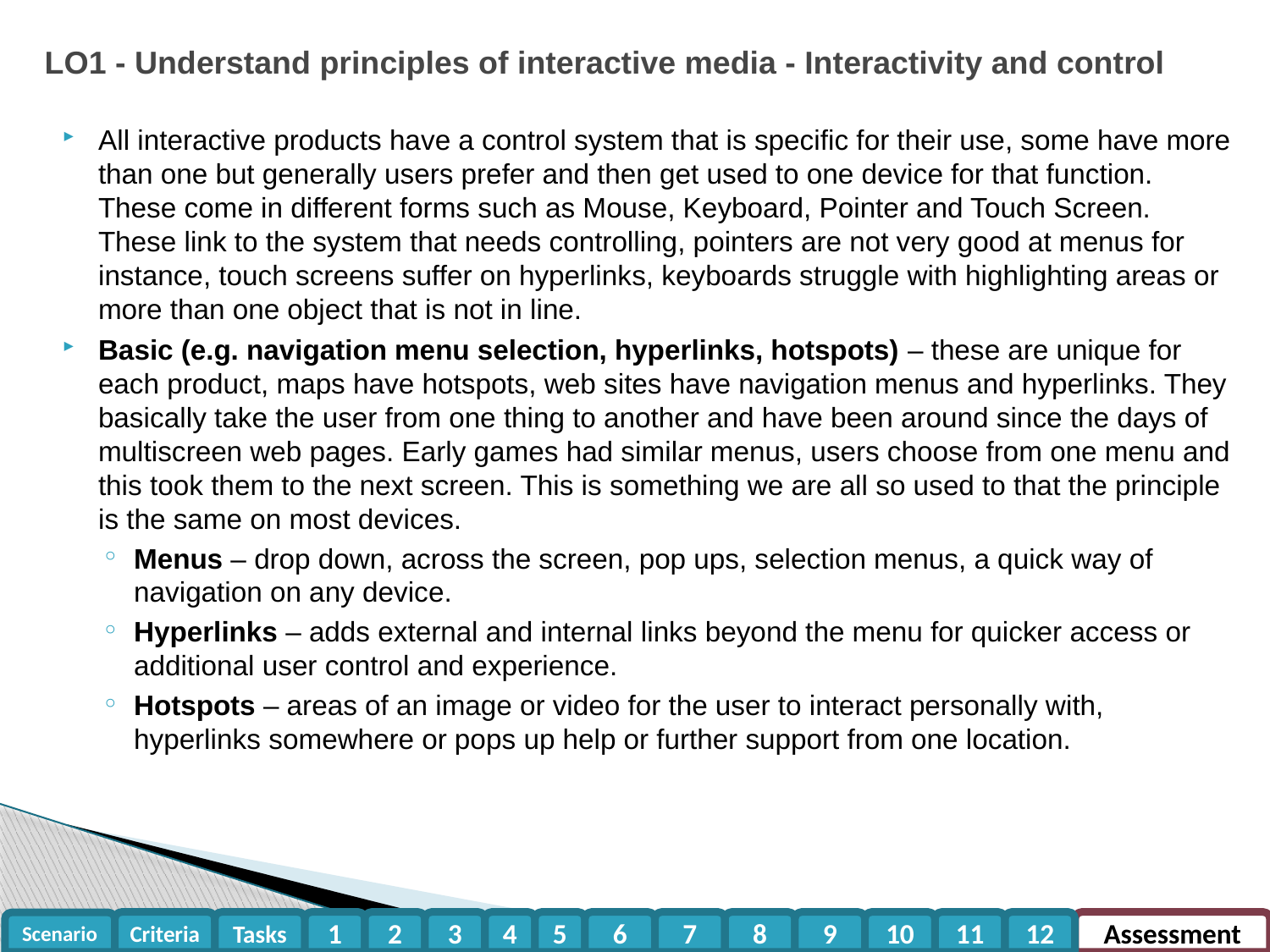

# LO1 - Understand principles of interactive media - Interactivity and control
All interactive products have a control system that is specific for their use, some have more than one but generally users prefer and then get used to one device for that function. These come in different forms such as Mouse, Keyboard, Pointer and Touch Screen. These link to the system that needs controlling, pointers are not very good at menus for instance, touch screens suffer on hyperlinks, keyboards struggle with highlighting areas or more than one object that is not in line.
Basic (e.g. navigation menu selection, hyperlinks, hotspots) – these are unique for each product, maps have hotspots, web sites have navigation menus and hyperlinks. They basically take the user from one thing to another and have been around since the days of multiscreen web pages. Early games had similar menus, users choose from one menu and this took them to the next screen. This is something we are all so used to that the principle is the same on most devices.
Menus – drop down, across the screen, pop ups, selection menus, a quick way of navigation on any device.
Hyperlinks – adds external and internal links beyond the menu for quicker access or additional user control and experience.
Hotspots – areas of an image or video for the user to interact personally with, hyperlinks somewhere or pops up help or further support from one location.